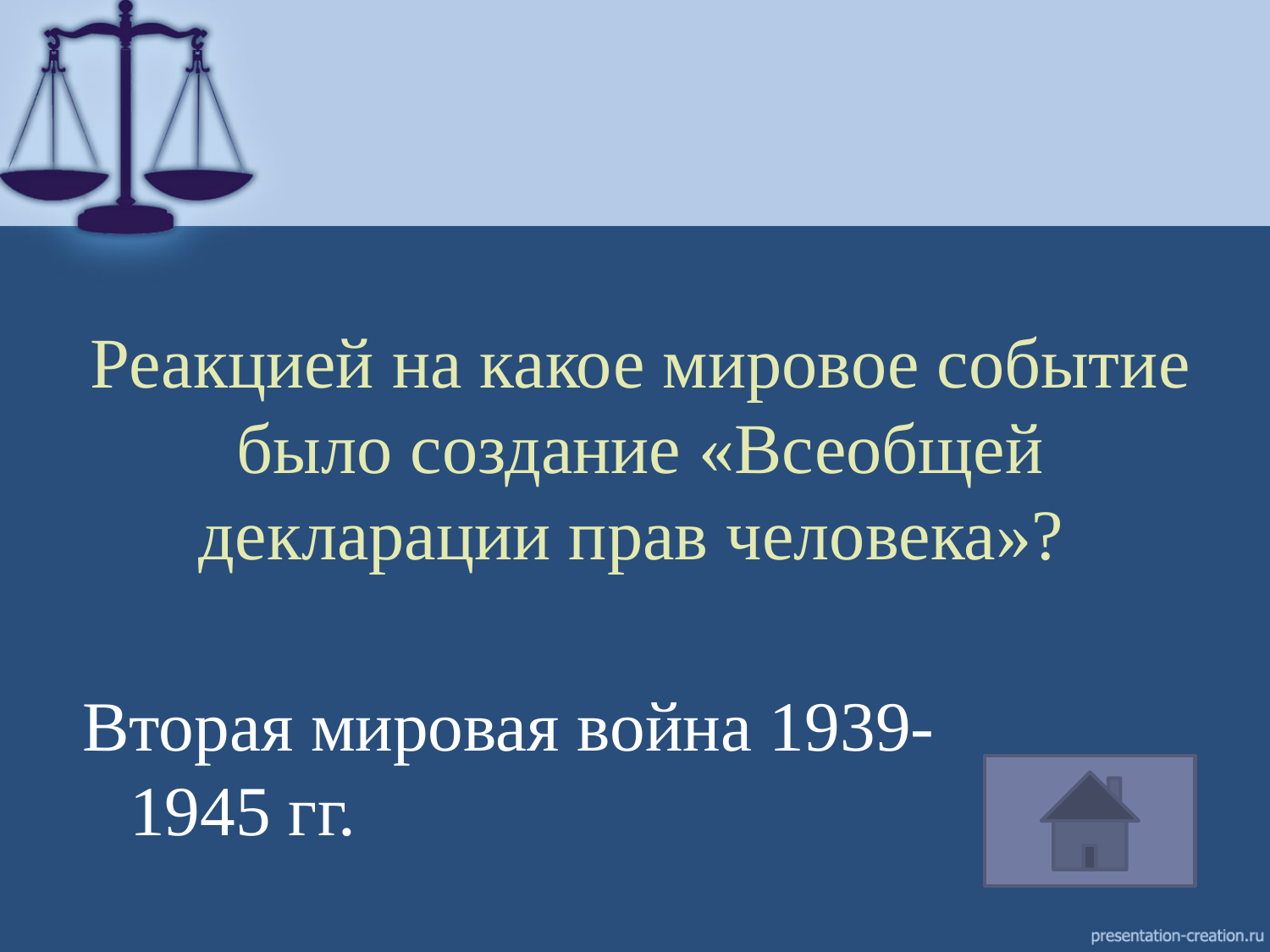

# Реакцией на какое мировое событие было создание «Всеобщей декларации прав человека»?
Вторая мировая война 1939-1945 гг.